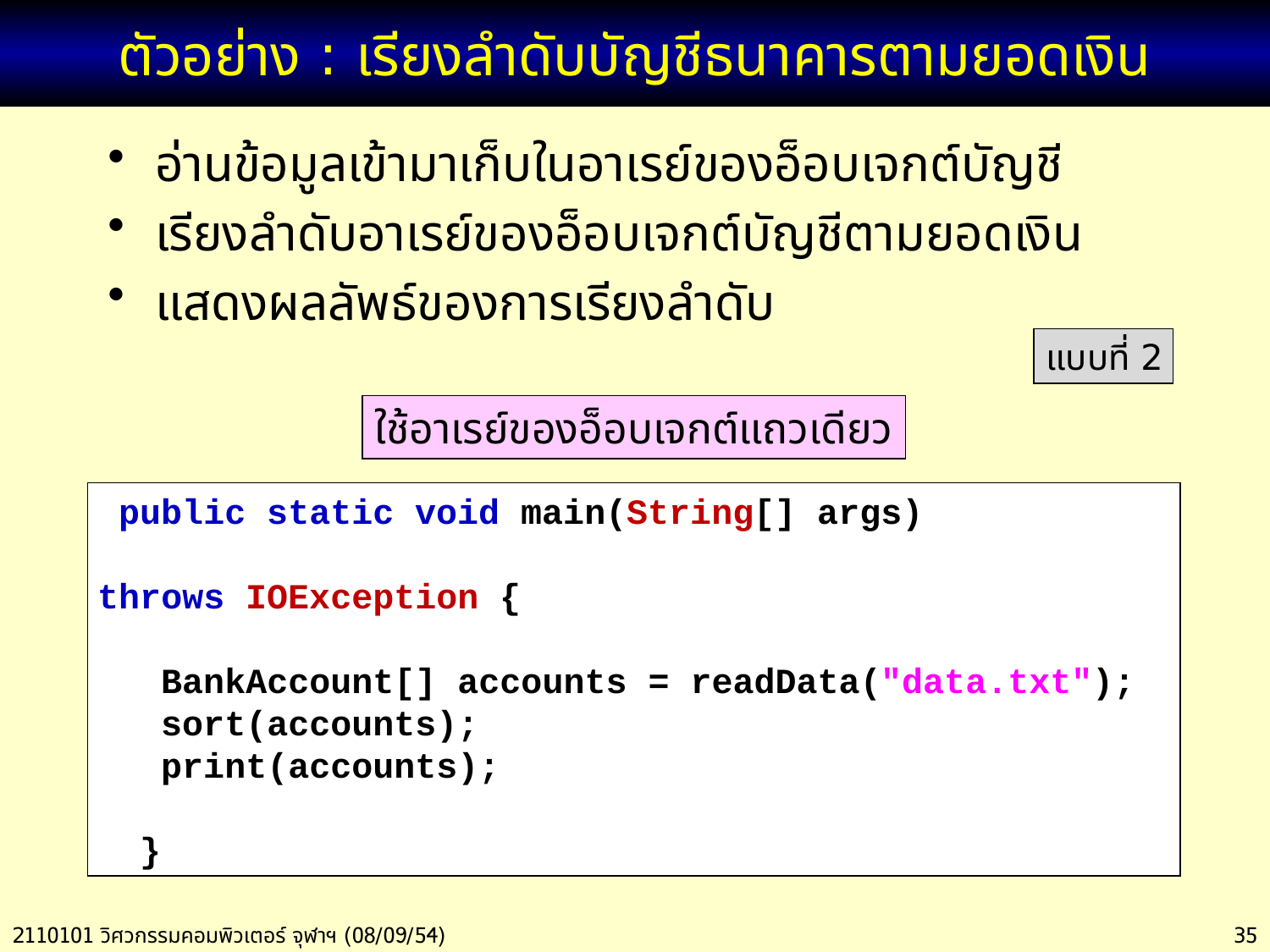

# ตัวอย่าง : เรียงลำดับบัญชีธนาคารตามยอดเงิน
อ่านข้อมูลเข้ามาเก็บในอาเรย์ของอ็อบเจกต์บัญชี
เรียงลำดับอาเรย์ของอ็อบเจกต์บัญชีตามยอดเงิน
แสดงผลลัพธ์ของการเรียงลำดับ
แบบที่ 2
ใช้อาเรย์ของอ็อบเจกต์แถวเดียว
 public static void main(String[] args)
                                                   throws IOException {

   BankAccount[] accounts = readData("data.txt");
   sort(accounts);
   print(accounts);

  }